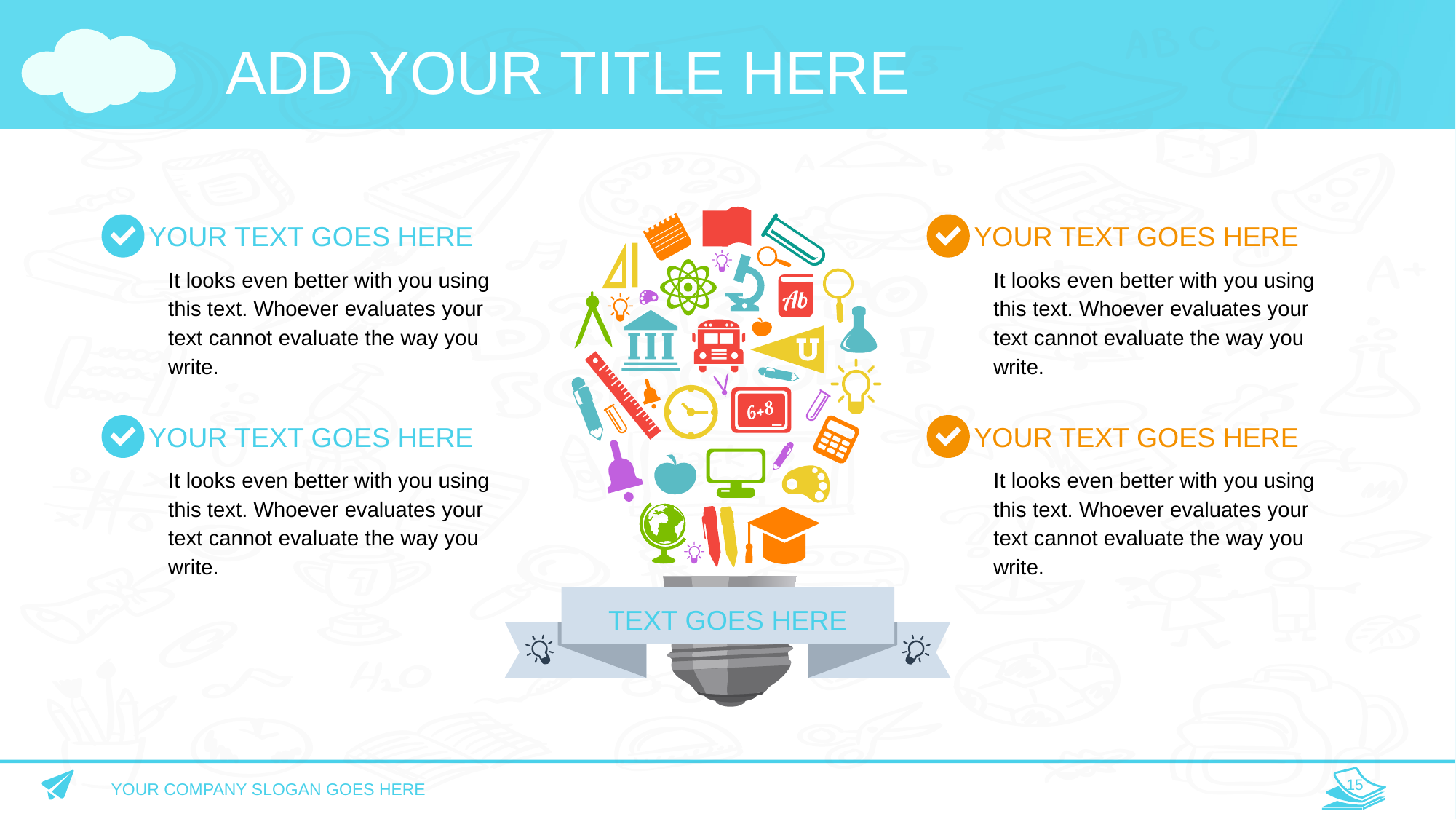

# ADD YOUR TITLE HERE

YOUR TEXT GOES HERE
YOUR TEXT GOES HERE

It looks even better with you using this text. Whoever evaluates your text cannot evaluate the way you write.
It looks even better with you using this text. Whoever evaluates your text cannot evaluate the way you write.

YOUR TEXT GOES HERE
YOUR TEXT GOES HERE

It looks even better with you using this text. Whoever evaluates your text cannot evaluate the way you write.
It looks even better with you using this text. Whoever evaluates your text cannot evaluate the way you write.

TEXT GOES HERE

YOUR COMPANY SLOGAN GOES HERE